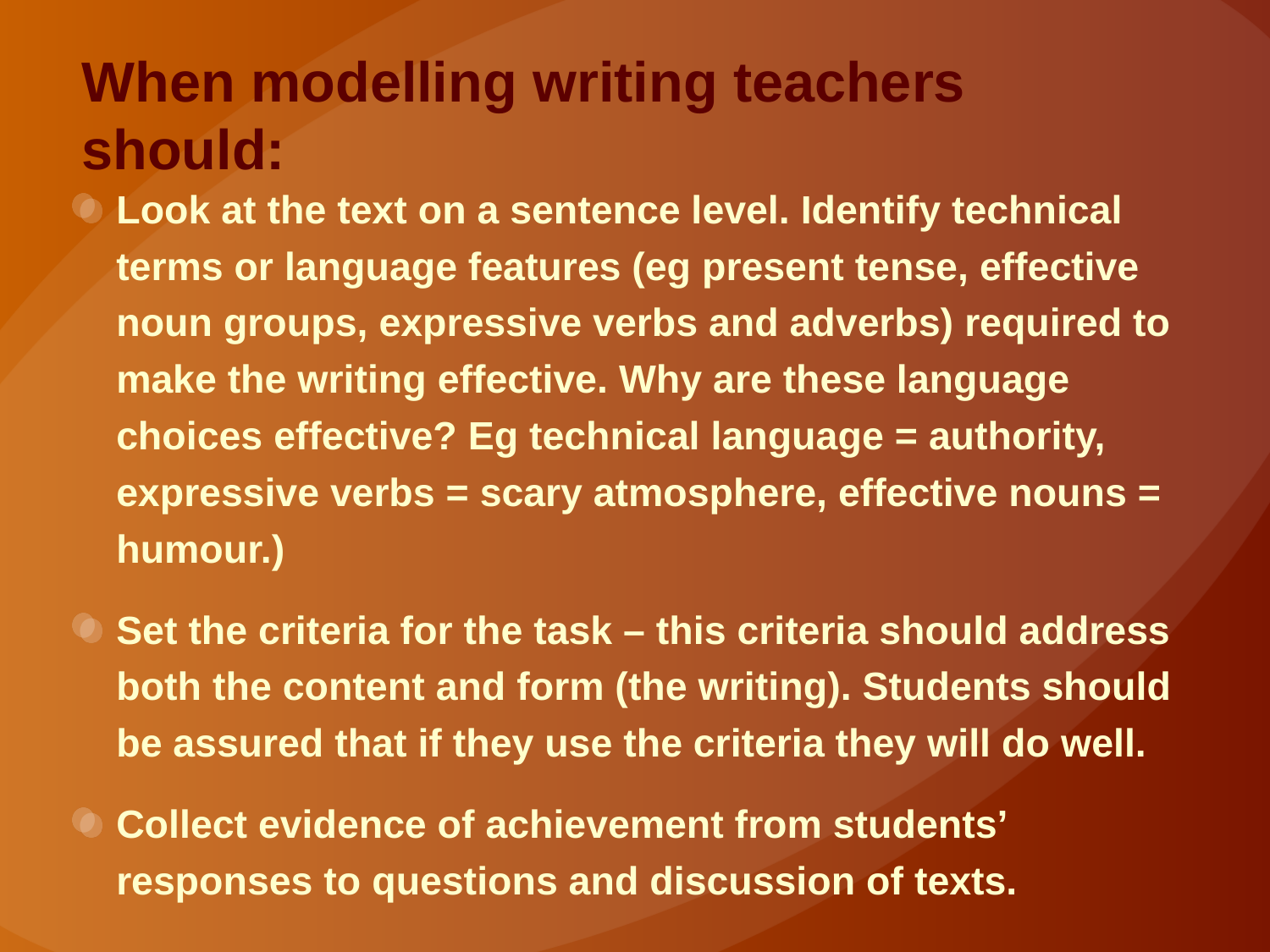

When modelling writing teachers should:
Look at the text on a sentence level. Identify technical terms or language features (eg present tense, effective noun groups, expressive verbs and adverbs) required to make the writing effective. Why are these language choices effective? Eg technical language = authority, expressive verbs = scary atmosphere, effective nouns = humour.)
Set the criteria for the task – this criteria should address both the content and form (the writing). Students should be assured that if they use the criteria they will do well.
Collect evidence of achievement from students’ responses to questions and discussion of texts.